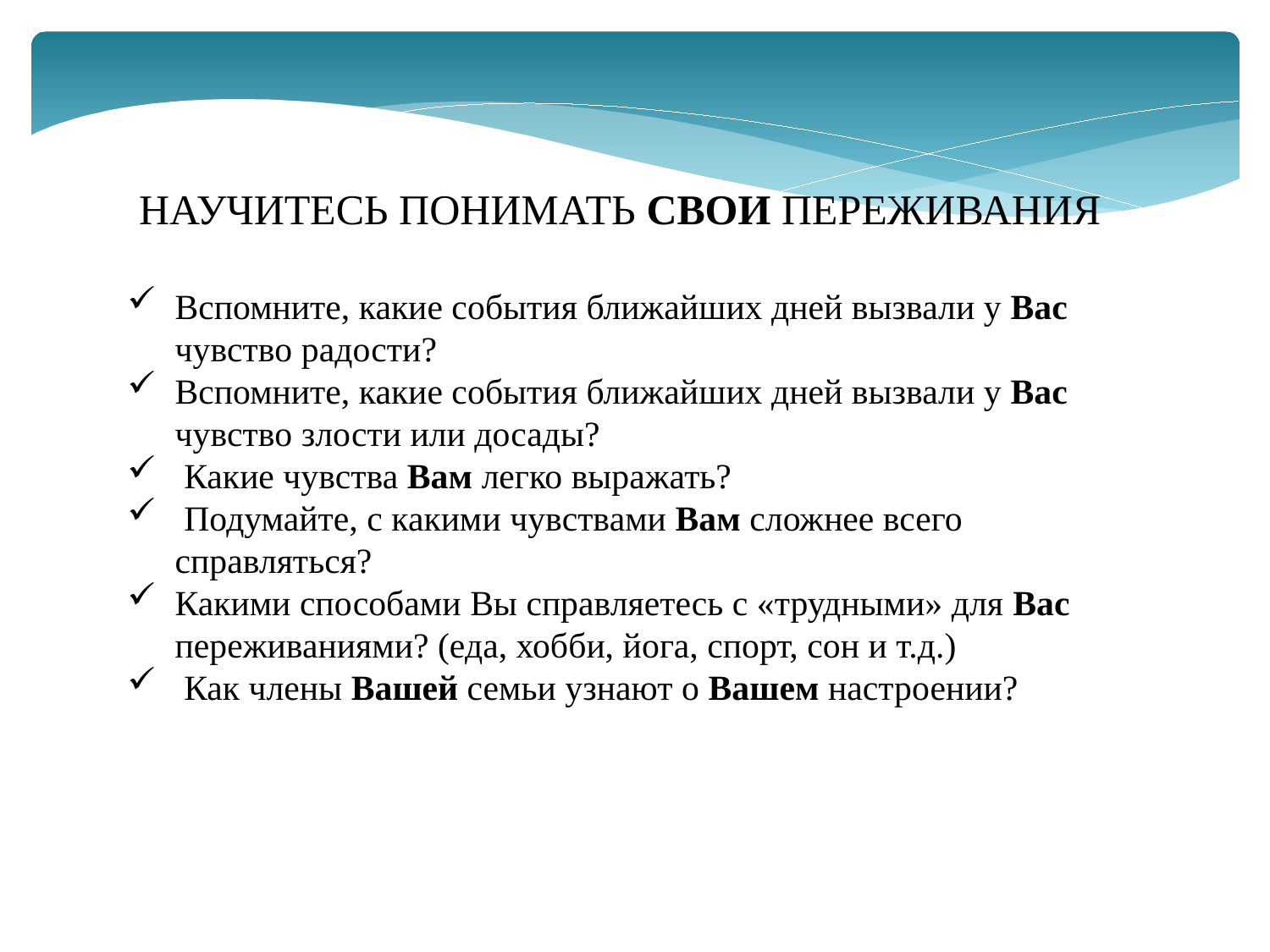

НАУЧИТЕСЬ ПОНИМАТЬ СВОИ ПЕРЕЖИВАНИЯ

Вспомните, какие события ближайших дней вызвали у Вас чувство радости?
Вспомните, какие события ближайших дней вызвали у Вас чувство злости или досады?
 Какие чувства Вам легко выражать?
 Подумайте, с какими чувствами Вам сложнее всего справляться?
Какими способами Вы справляетесь с «трудными» для Вас переживаниями? (еда, хобби, йога, спорт, сон и т.д.)
 Как члены Вашей семьи узнают о Вашем настроении?